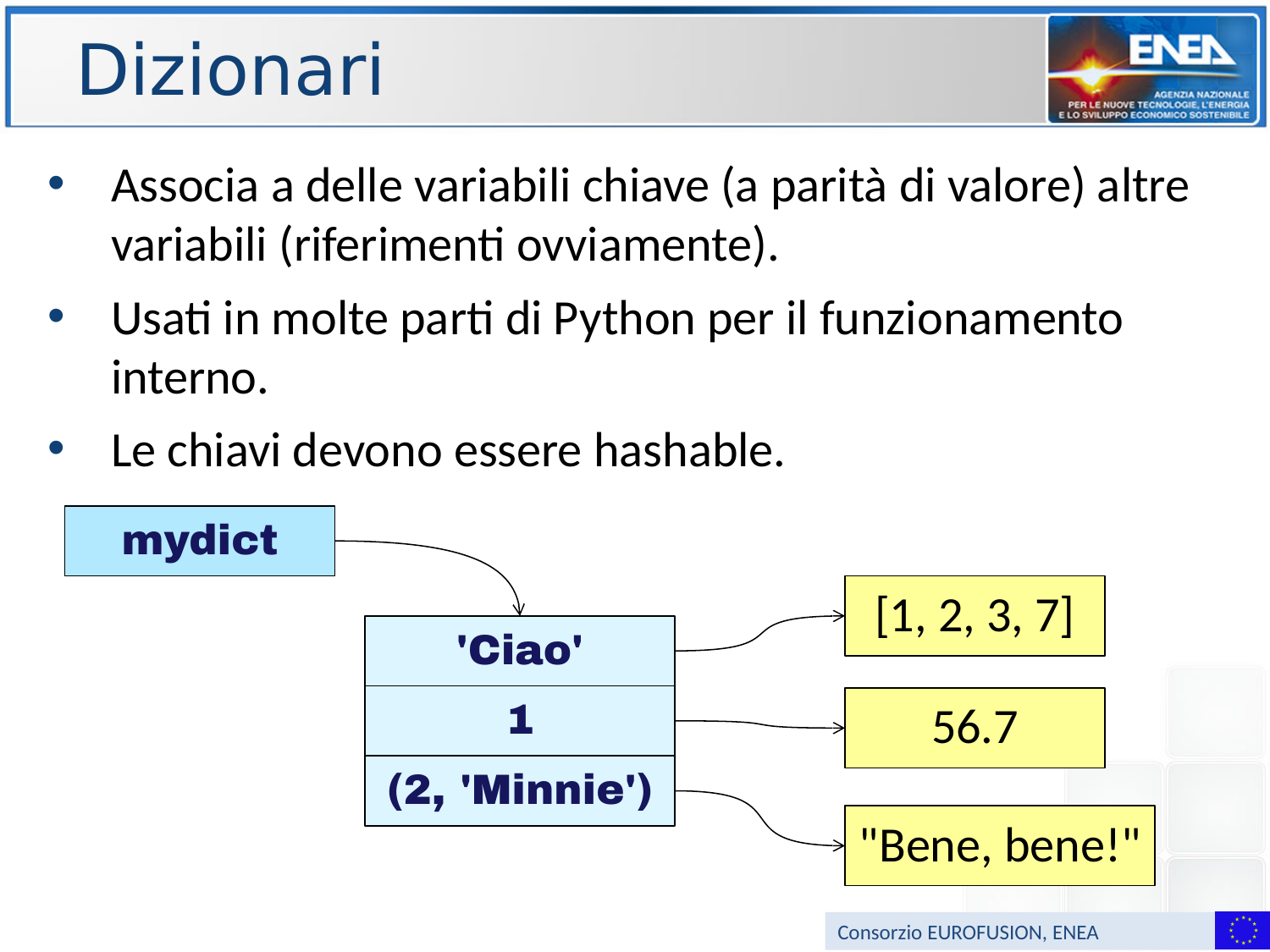

# Dizionari
Associa a delle variabili chiave (a parità di valore) altre variabili (riferimenti ovviamente).
Usati in molte parti di Python per il funzionamento interno.
Le chiavi devono essere hashable.
mydict
[1, 2, 3, 7]
'Ciao'
1
56.7
(2, 'Minnie')
"Bene, bene!"